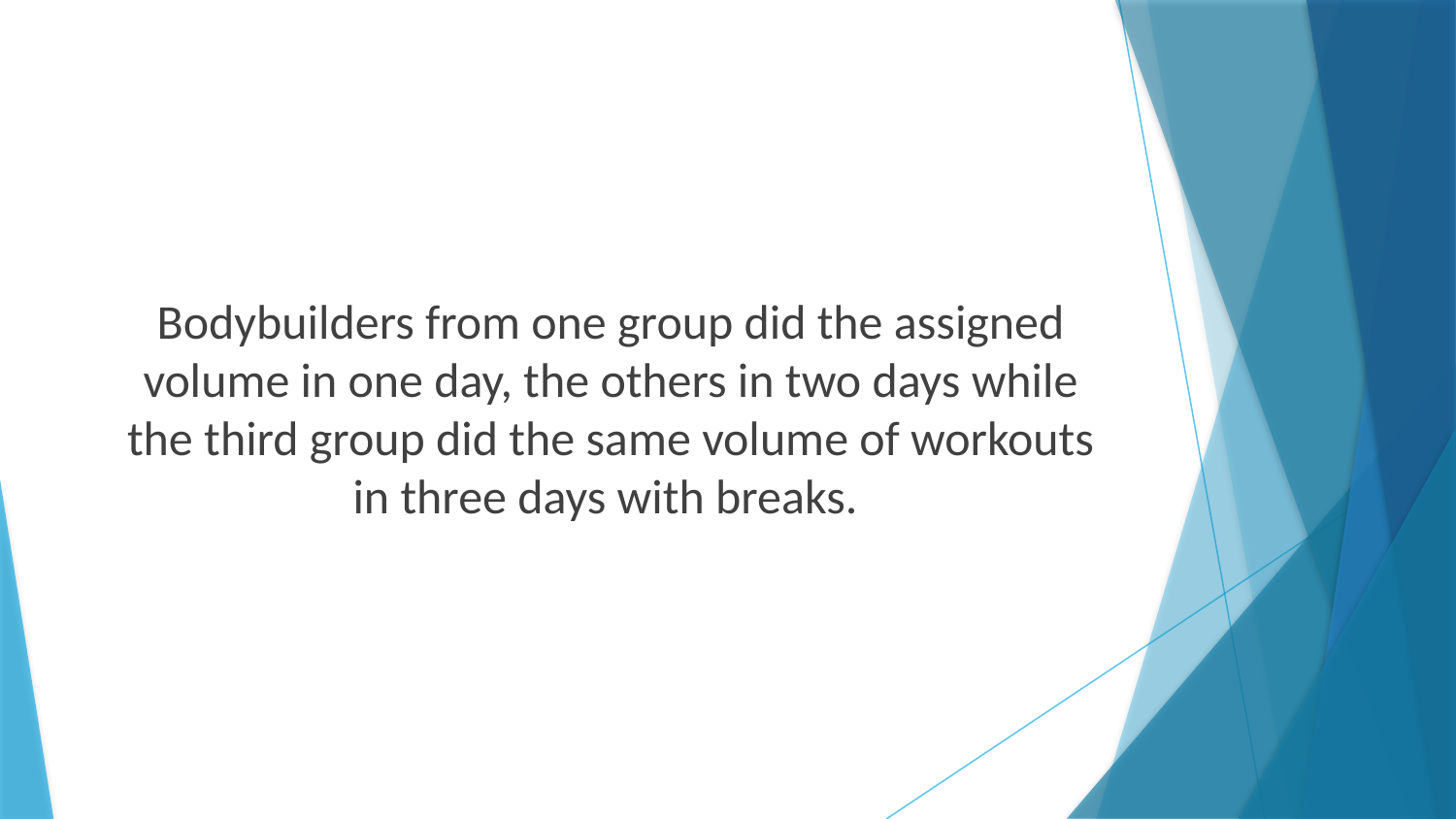

Bodybuilders from one group did the assigned volume in one day, the others in two days while the third group did the same volume of workouts in three days with breaks.